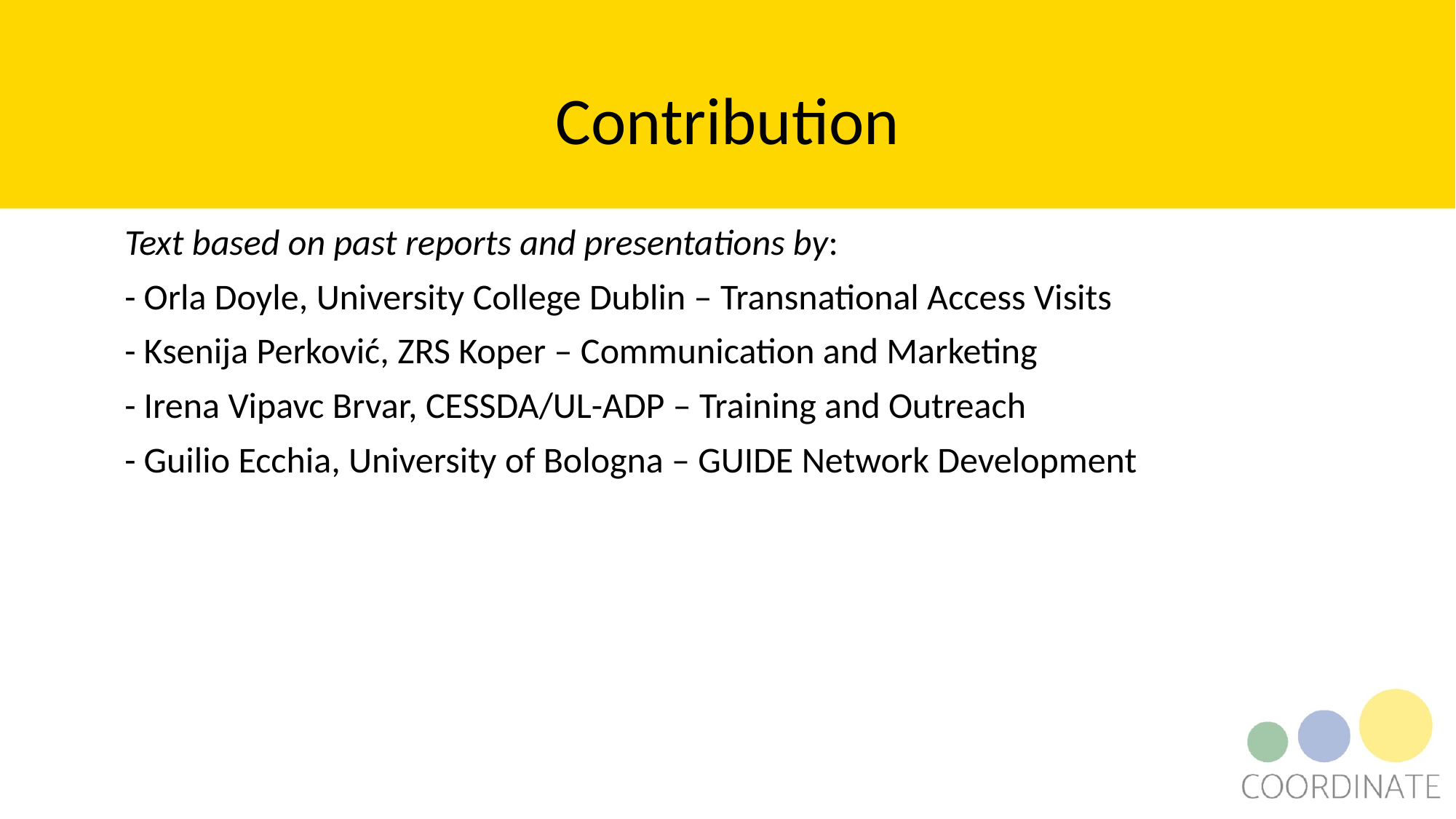

# Contribution
Text based on past reports and presentations by:
- Orla Doyle, University College Dublin – Transnational Access Visits
- Ksenija Perković, ZRS Koper – Communication and Marketing
- Irena Vipavc Brvar, CESSDA/UL-ADP – Training and Outreach
- Guilio Ecchia, University of Bologna – GUIDE Network Development